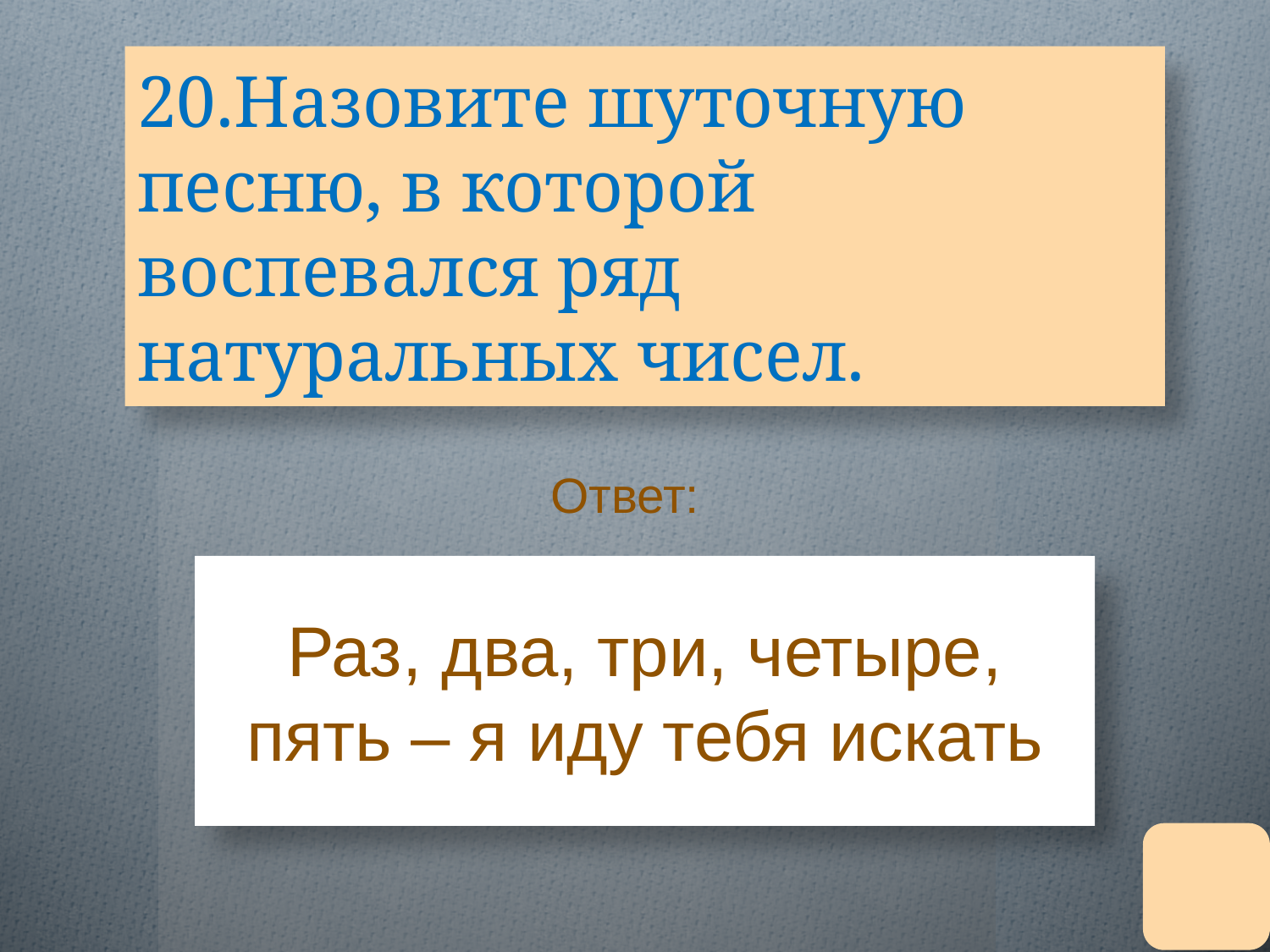

# 20.Назовите шуточную песню, в которой воспевался ряд натуральных чисел.
Ответ:
Раз, два, три, четыре, пять – я иду тебя искать